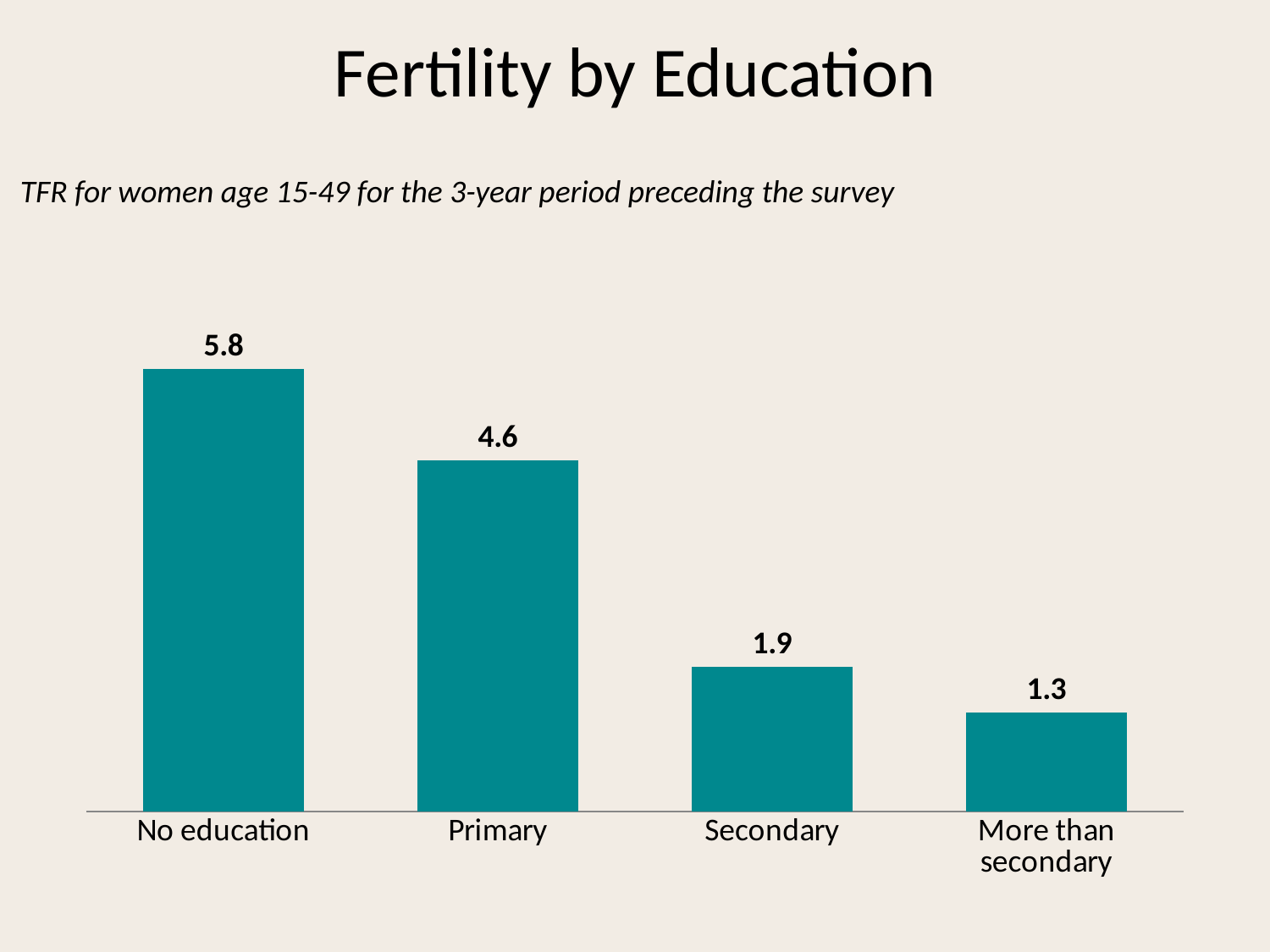

# Fertility by Education
TFR for women age 15-49 for the 3-year period preceding the survey

### Chart

| Category | Series 1 |
|---|---|
| No education | 5.8 |
| Primary | 4.6 |
| Secondary | 1.9000000000000001 |
| More than secondary | 1.3 |